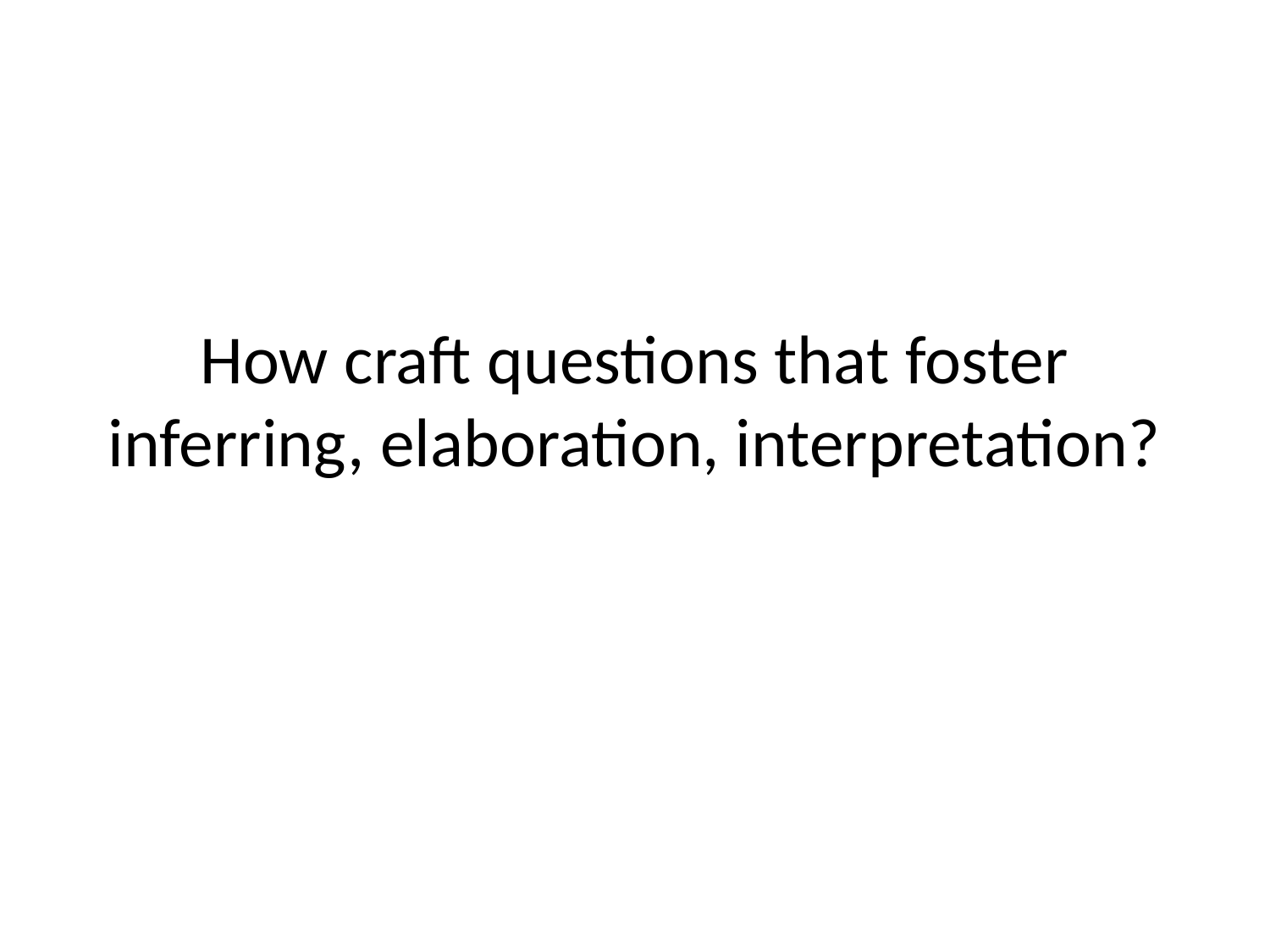

# How craft questions that foster inferring, elaboration, interpretation?